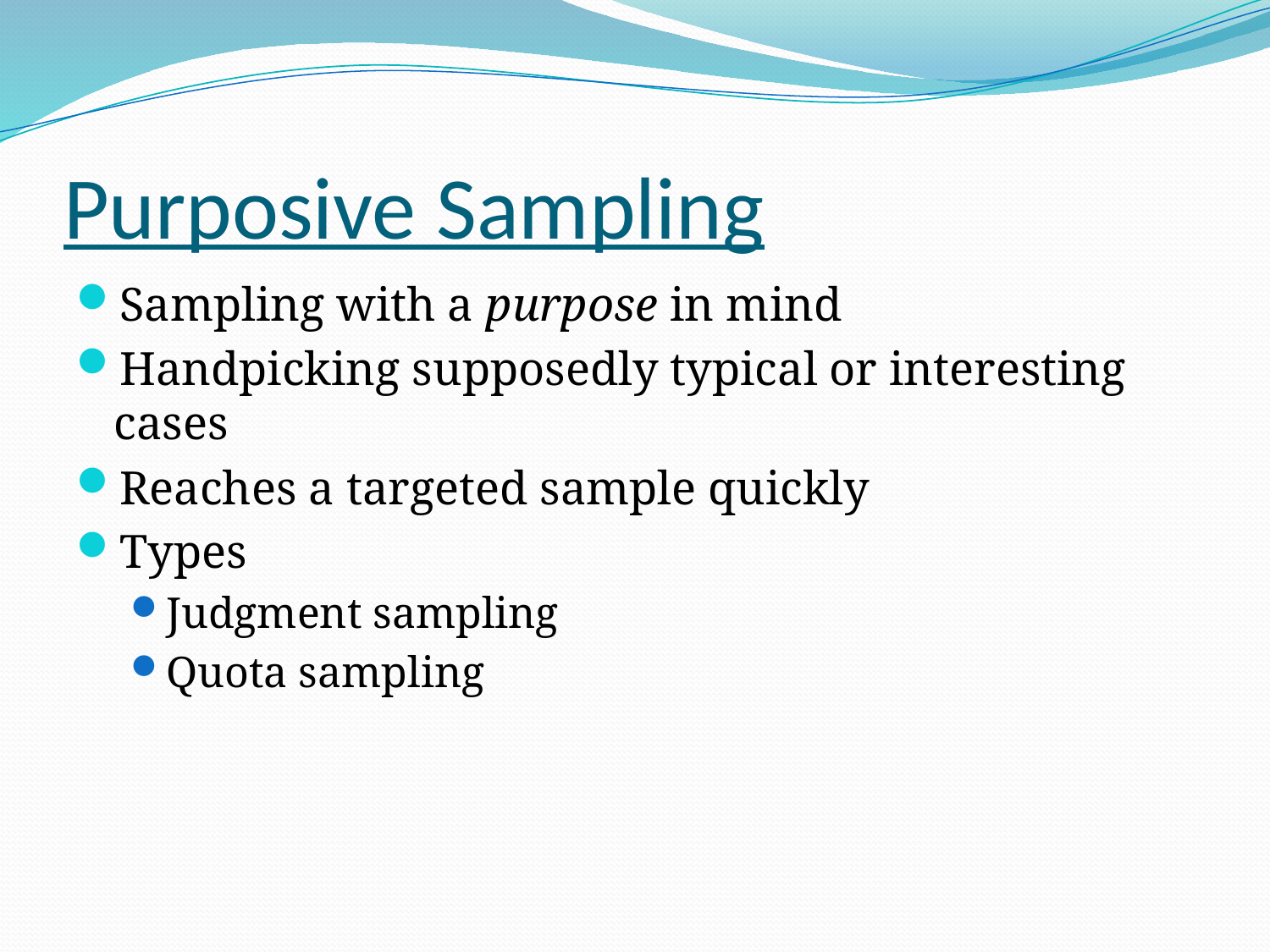

# Purposive Sampling
Sampling with a purpose in mind
Handpicking supposedly typical or interesting cases
Reaches a targeted sample quickly
Types
Judgment sampling
Quota sampling